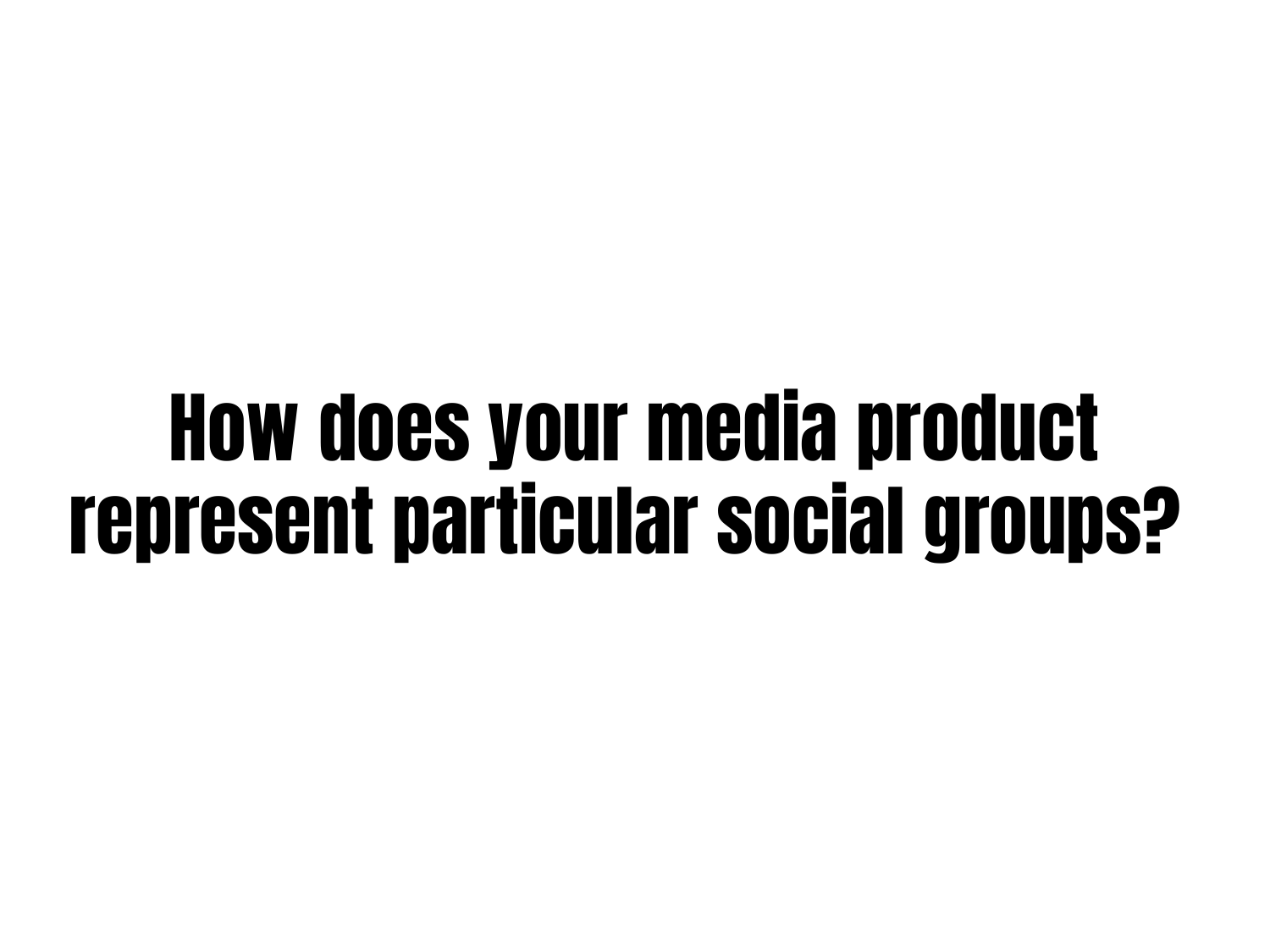

# How does your media product represent particular social groups?